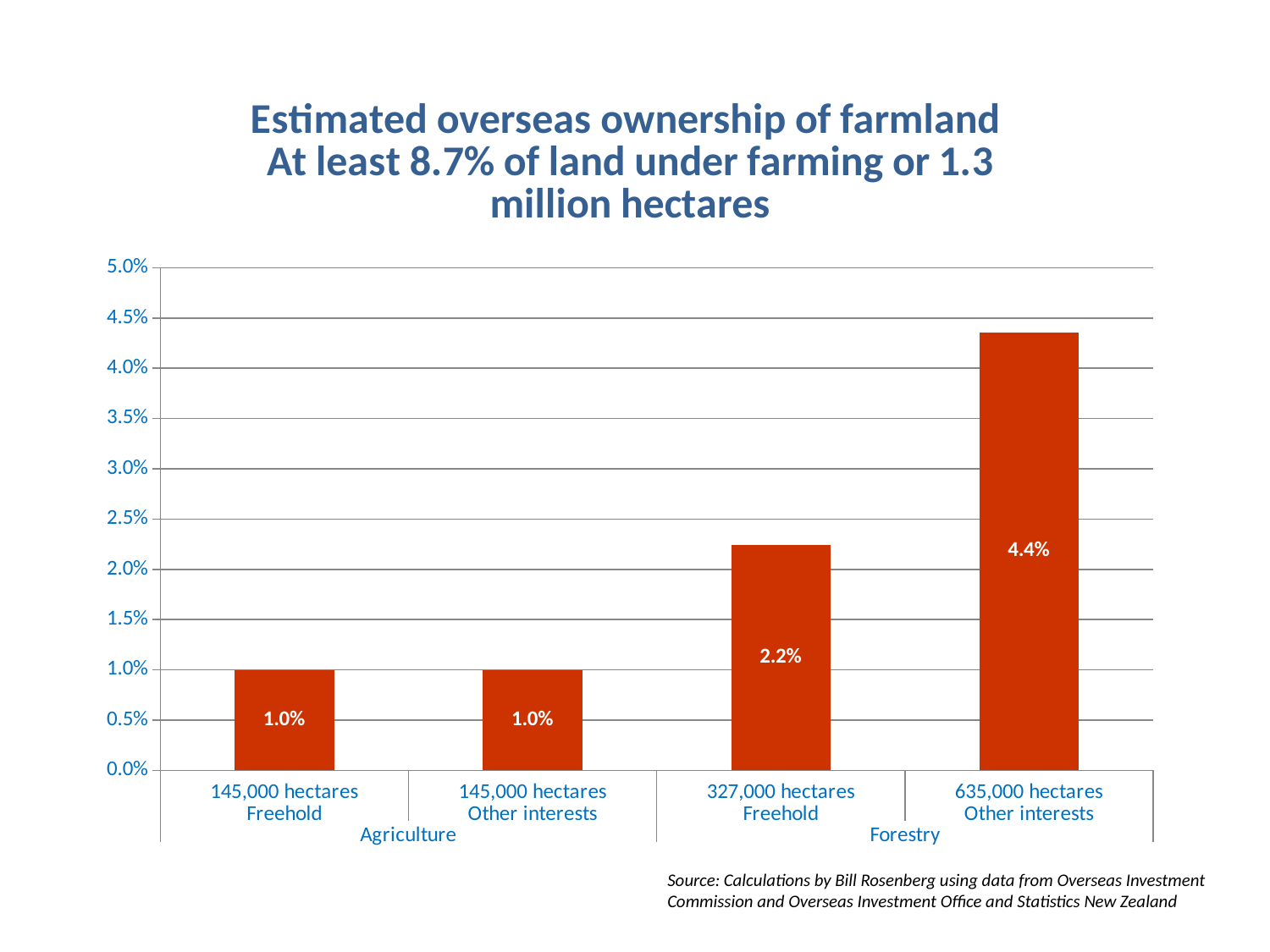

### Chart: Estimated overseas ownership of farmland
At least 8.7% of land under farming or 1.3 million hectares

| Category |  |
|---|---|
| 145,000 hectares | 0.00994513031550069 |
| 145,000 hectares | 0.00994513031550069 |
| 327,000 hectares | 0.022427983539094653 |
| 635,000 hectares | 0.043552812071330584 |
Source: Calculations by Bill Rosenberg using data from Overseas Investment Commission and Overseas Investment Office and Statistics New Zealand